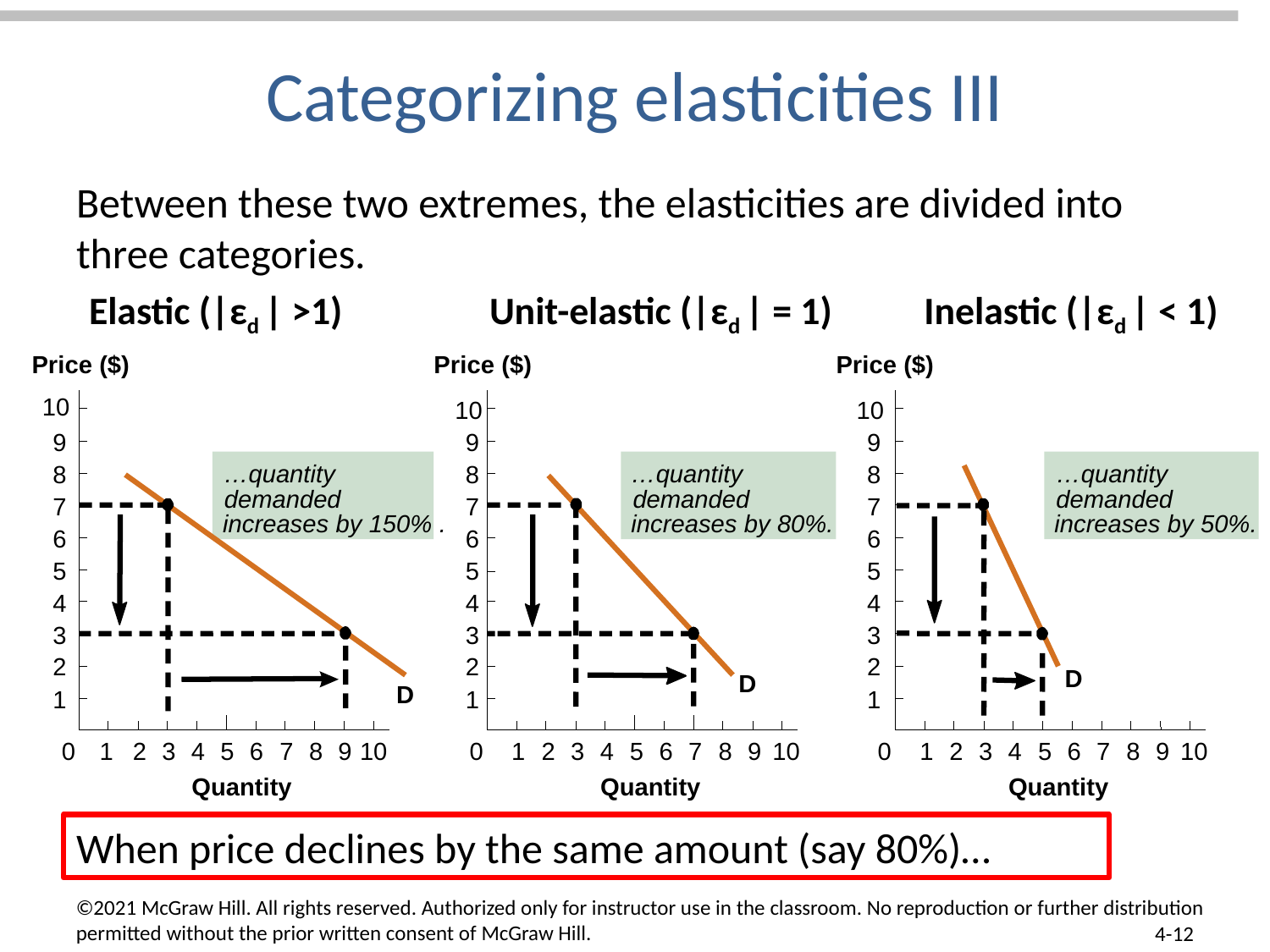

# Categorizing elasticities III
Between these two extremes, the elasticities are divided into three categories.
Elastic (|εd | >1)
Unit-elastic (|εd | = 1)
Inelastic (|εd | < 1)
Price ($)
Price ($)

10

9

8

7

6

5
4

3

2

D
1

0
1
2
3
4
5
6
7
8
9
10

Price ($)

10

9

8

7

6

5
4

3
2
D

1

0
1
2
3
4
5
6
7
8
9
10
Quantity

10

9

…quantity
demanded
increases by 80%.

 …quantity
demanded
increases by 50%.
…quantity
8

demanded
7

increases by 150% .

6

5

4

3

2

D
1

0
1
2
3
4
5
6
7
8
9
10
Quantity
Quantity
When price declines by the same amount (say 80%)…